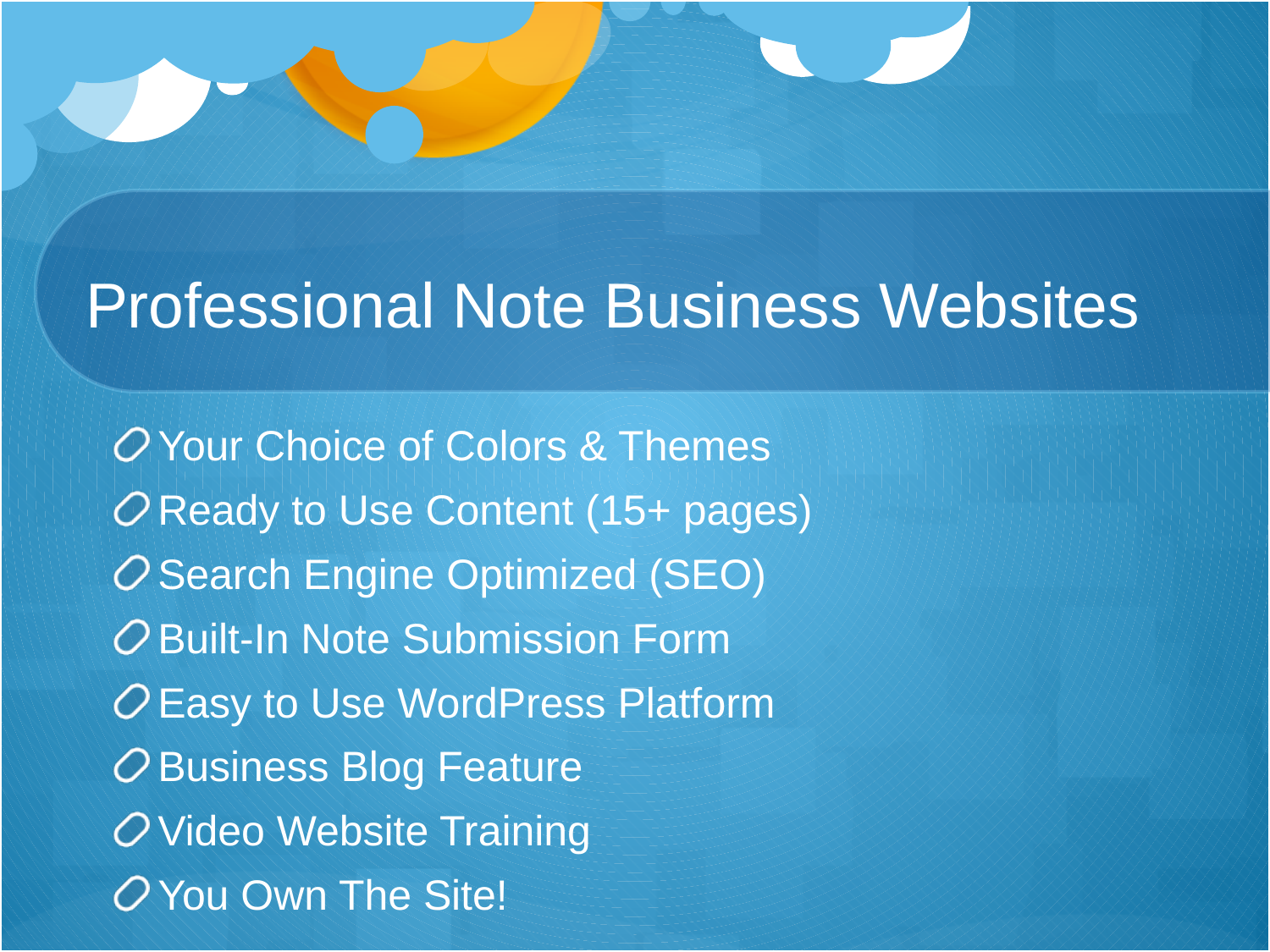

# Professional Note Business Websites
Your Choice of Colors & Themes
Ready to Use Content (15+ pages)
Search Engine Optimized (SEO)
Built-In Note Submission Form
Easy to Use WordPress Platform
Business Blog Feature
Video Website Training
You Own The Site!